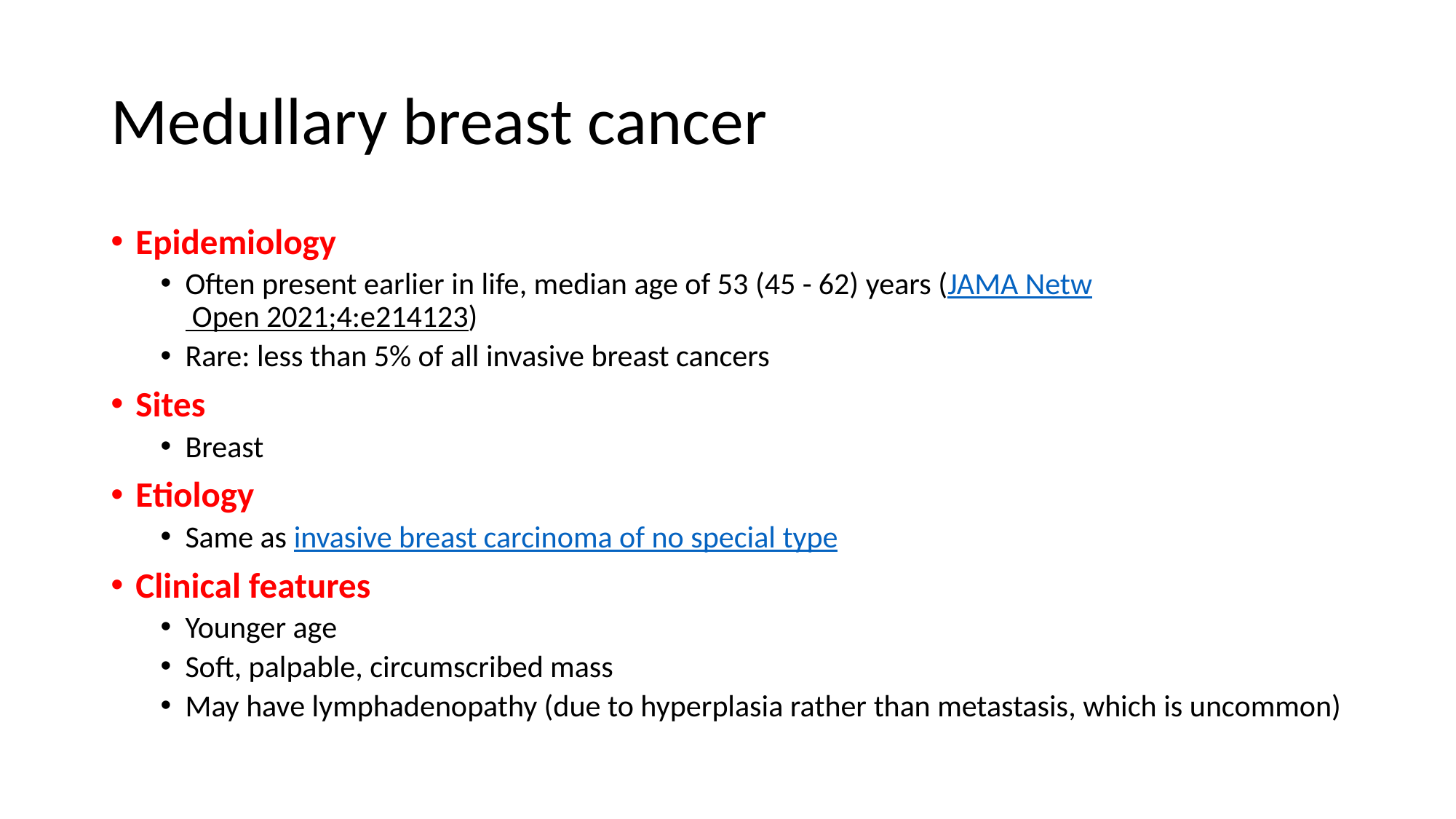

# Medullary breast cancer
Epidemiology
Often present earlier in life, median age of 53 (45 - 62) years (JAMA Netw Open 2021;4:e214123)
Rare: less than 5% of all invasive breast cancers
Sites
Breast
Etiology
Same as invasive breast carcinoma of no special type
Clinical features
Younger age
Soft, palpable, circumscribed mass
May have lymphadenopathy (due to hyperplasia rather than metastasis, which is uncommon)